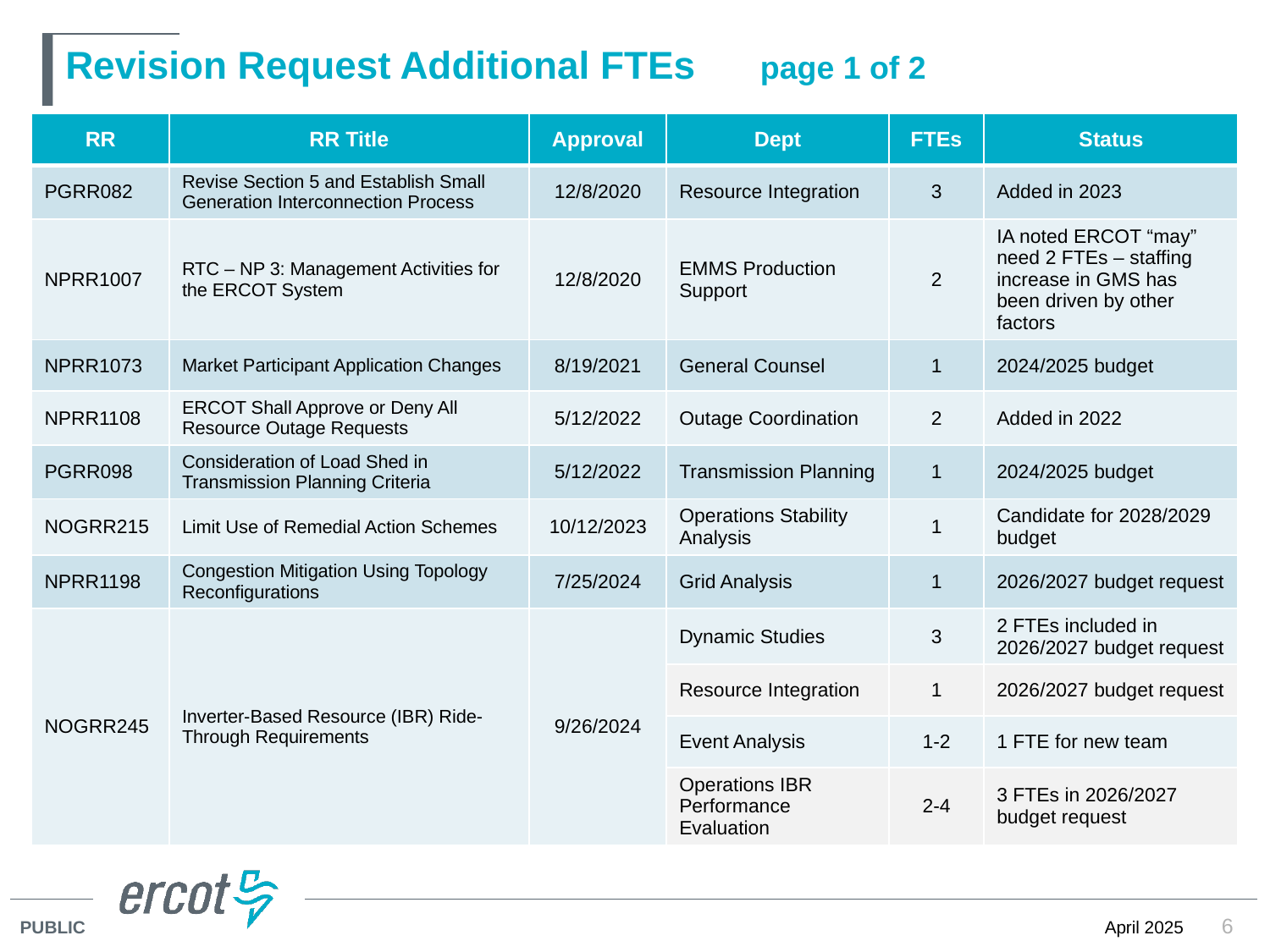

# Revision Request Additional FTEs      page 1 of 2
| RR | RR Title | Approval | Dept | FTEs | Status |
| --- | --- | --- | --- | --- | --- |
| PGRR082 | Revise Section 5 and Establish Small Generation Interconnection Process | 12/8/2020 | Resource Integration | 3 | Added in 2023 |
| NPRR1007 | RTC – NP 3: Management Activities for the ERCOT System | 12/8/2020 | EMMS Production Support | 2 | IA noted ERCOT “may” need 2 FTEs – staffing increase in GMS has been driven by other factors |
| NPRR1073 | Market Participant Application Changes | 8/19/2021 | General Counsel | 1 | 2024/2025 budget |
| NPRR1108 | ERCOT Shall Approve or Deny All Resource Outage Requests | 5/12/2022 | Outage Coordination | 2 | Added in 2022 |
| PGRR098 | Consideration of Load Shed in Transmission Planning Criteria | 5/12/2022 | Transmission Planning | 1 | 2024/2025 budget |
| NOGRR215 | Limit Use of Remedial Action Schemes | 10/12/2023 | Operations Stability Analysis | 1 | Candidate for 2028/2029 budget |
| NPRR1198 | Congestion Mitigation Using Topology Reconfigurations | 7/25/2024 | Grid Analysis | 1 | 2026/2027 budget request |
| NOGRR245 | Inverter-Based Resource (IBR) Ride-Through Requirements | 9/26/2024 | Dynamic Studies | 3 | 2 FTEs included in 2026/2027 budget request |
|  |  |  | Resource Integration | 1 | 2026/2027 budget request |
|  |  |  | Event Analysis | 1-2 | 1 FTE for new team |
|  |  |  | Operations IBR Performance Evaluation | 2-4 | 3 FTEs in 2026/2027 budget request |
6